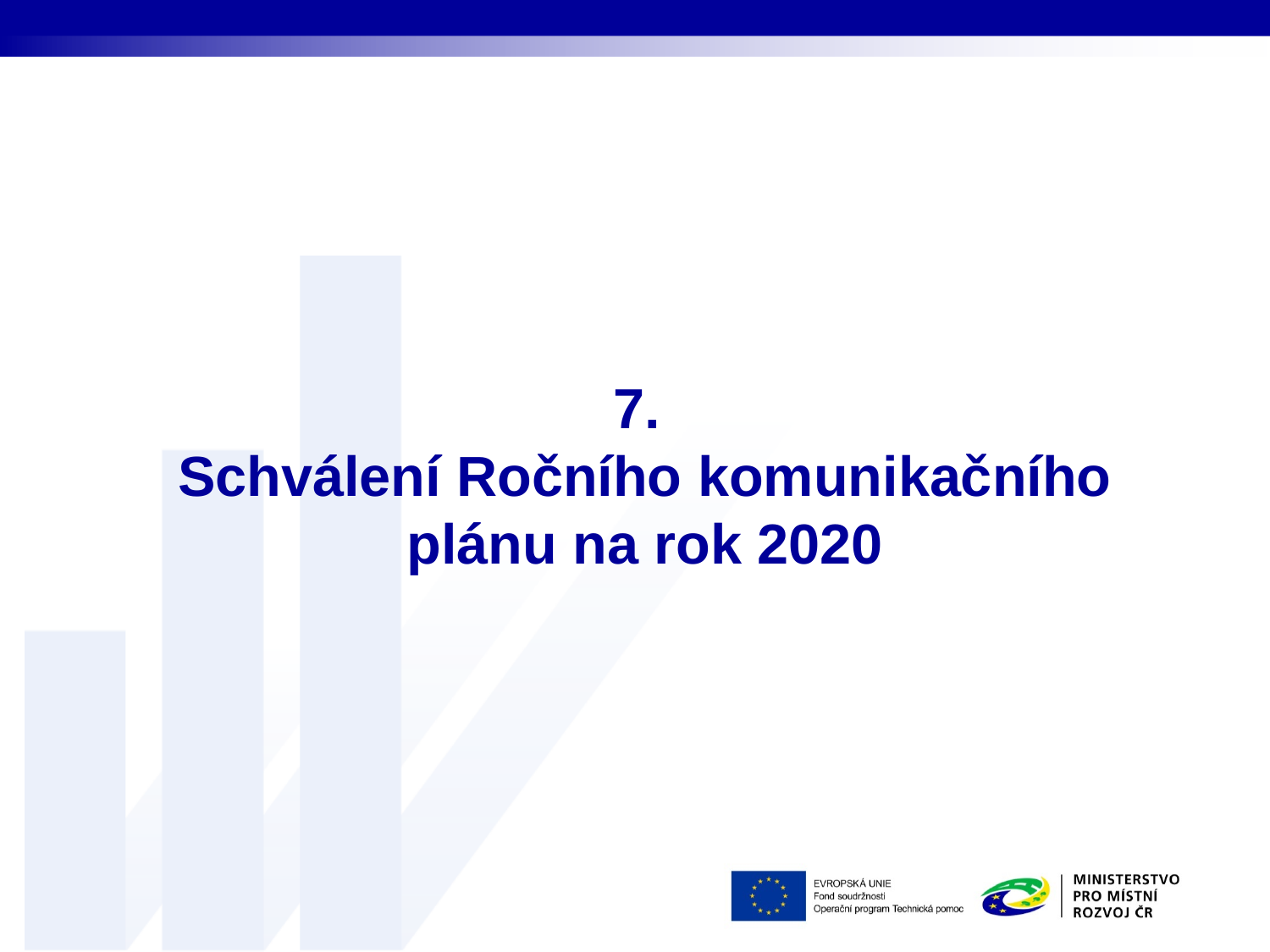

7.
Schválení Ročního komunikačního plánu na rok 2020